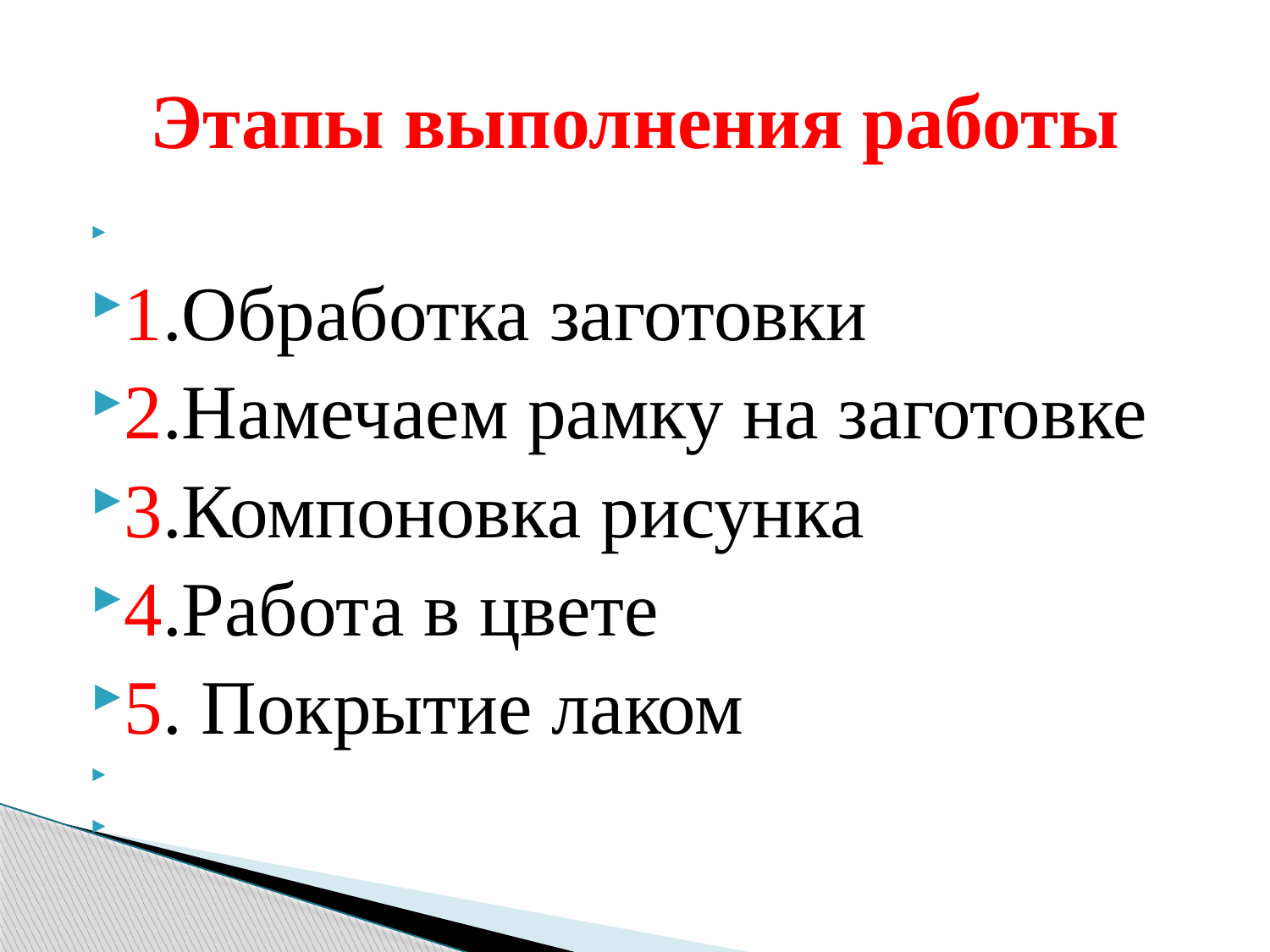

# Этапы выполнения работы

1.Обработка заготовки
2.Намечаем рамку на заготовке
3.Компоновка рисунка
4.Работа в цвете
5. Покрытие лаком